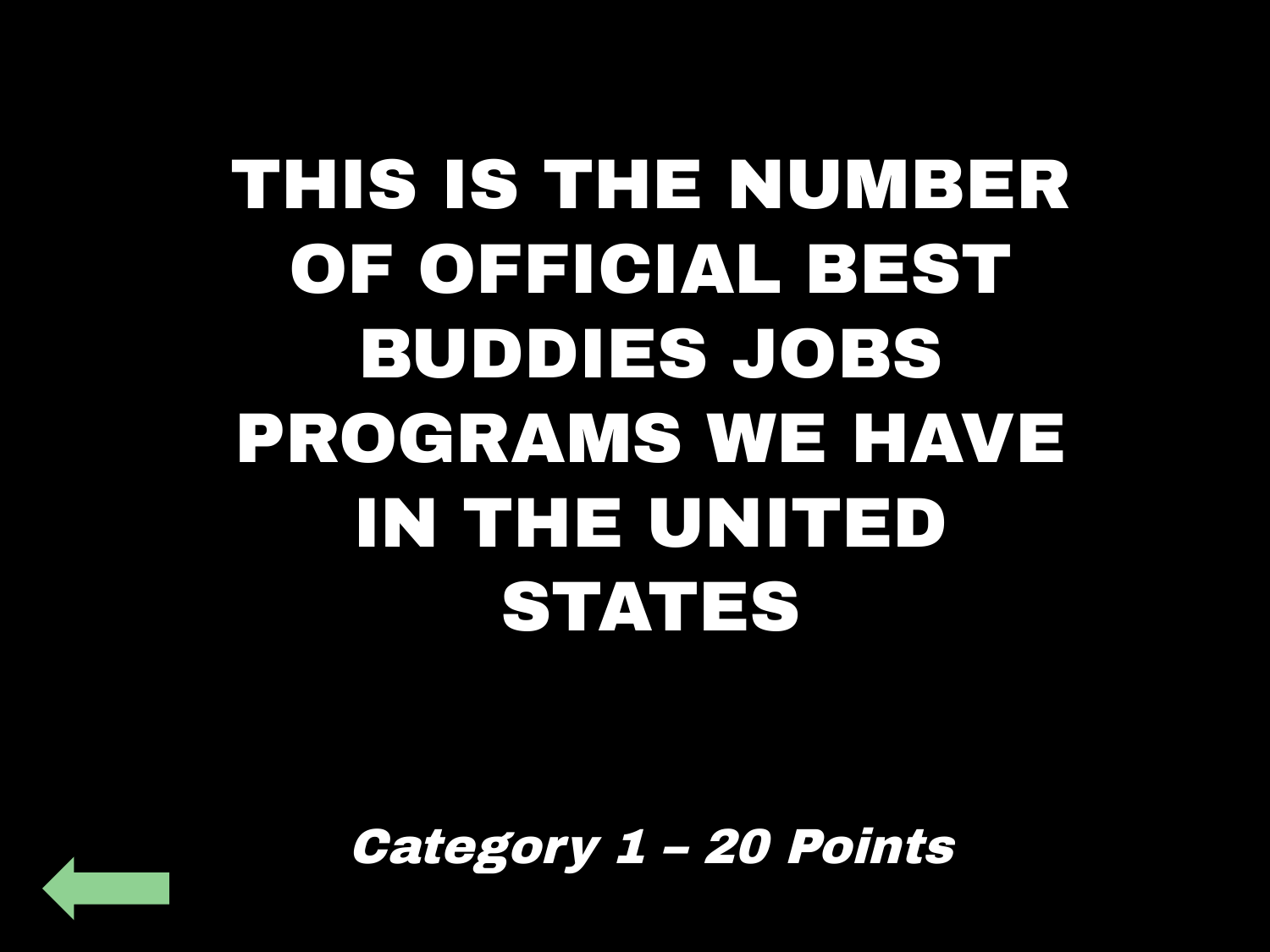

THIS IS THE NUMBER OF OFFICIAL BEST BUDDIES JOBS PROGRAMS WE HAVE IN THE UNITED STATES

Category 1 – 20 Points